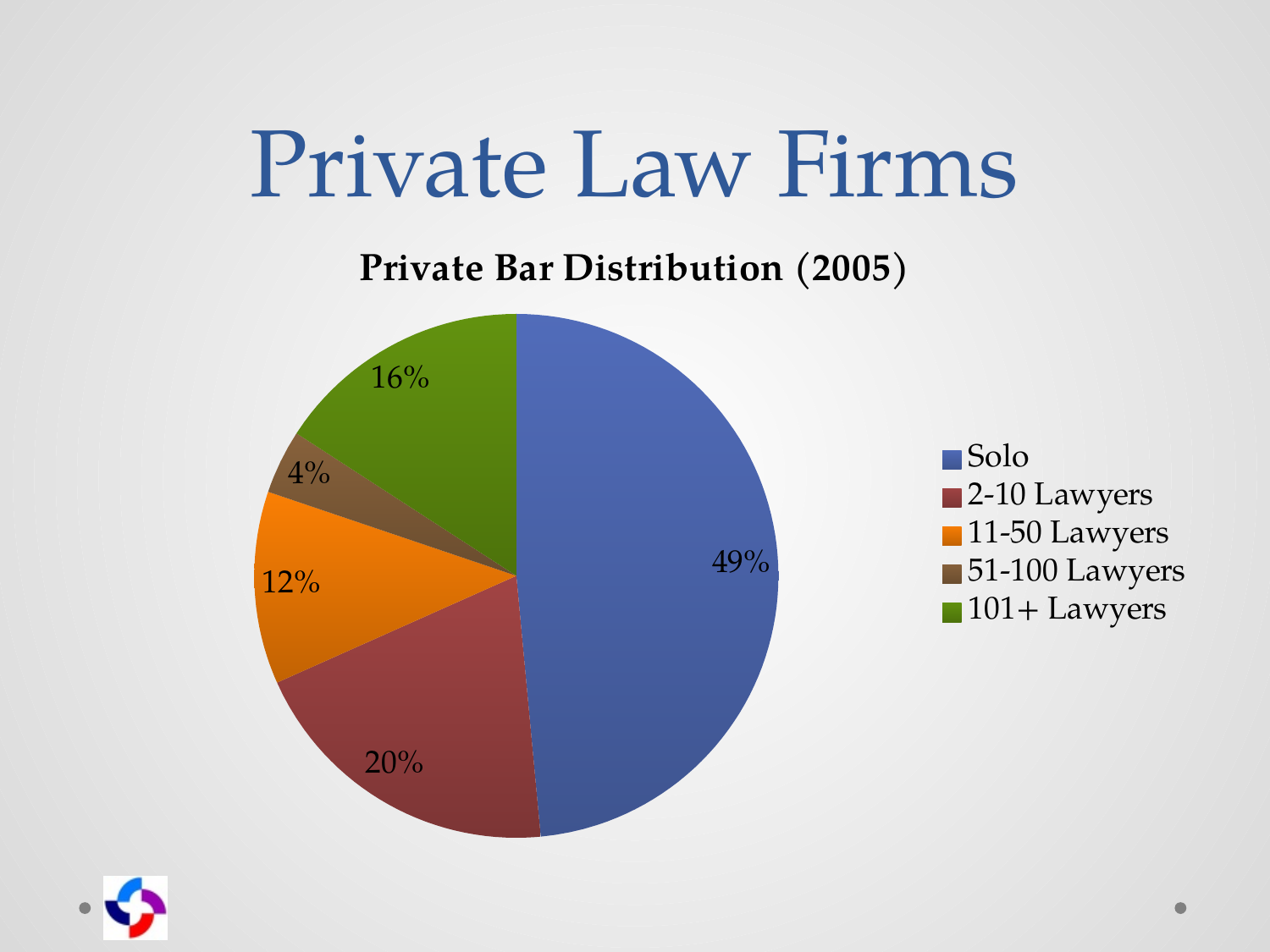

# Private Law Firms

### Chart:

| Category | Private Bar Distribution (2005) |
|---|---|
| Solo | 0.49 |
| 2-10 Lawyers | 0.2 |
| 11-50 Lawyers | 0.12 |
| 51-100 Lawyers | 0.04 |
| 101+ Lawyers | 0.16 |